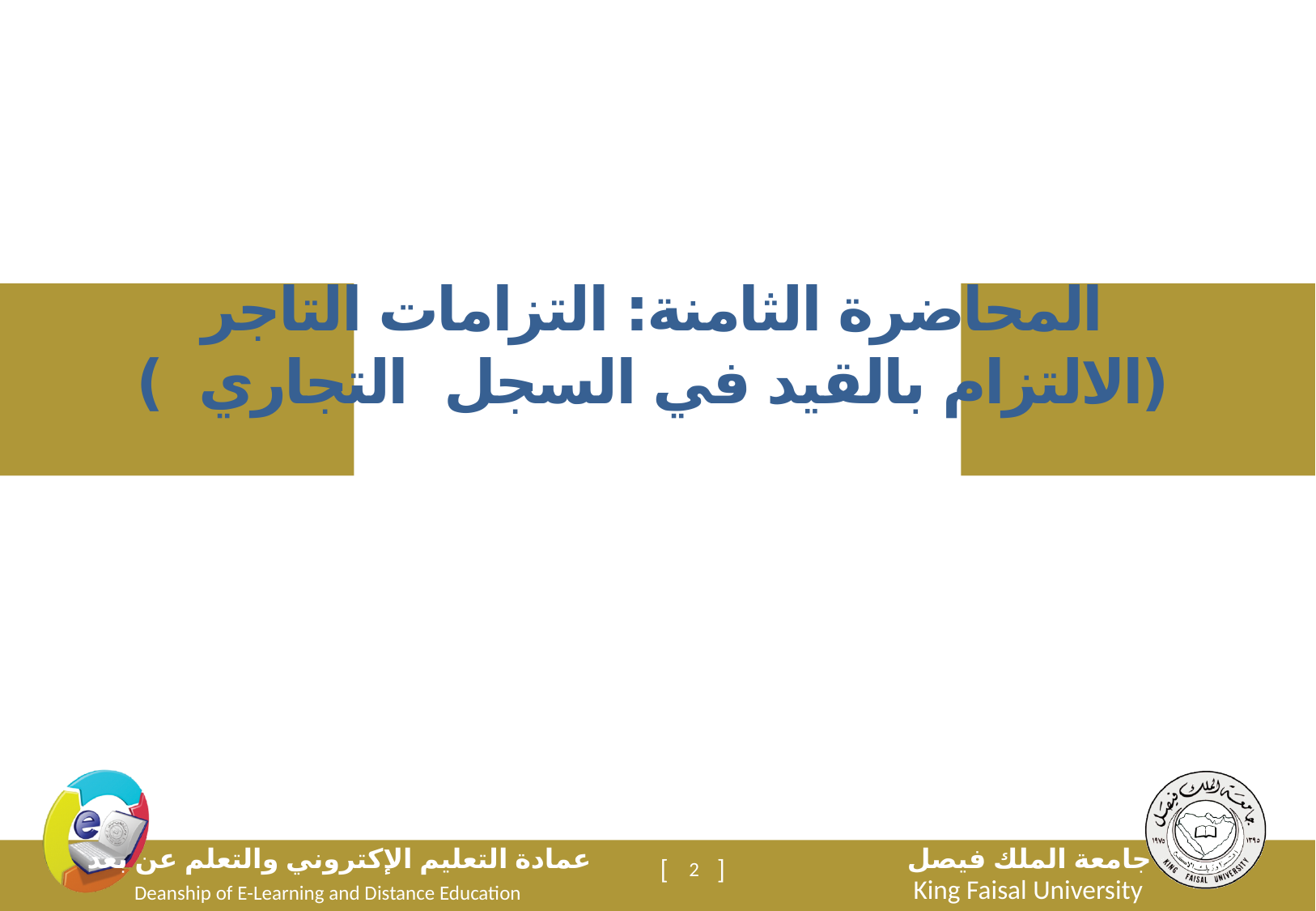

# المحاضرة الثامنة: التزامات التاجر (الالتزام بالقيد في السجل  التجاري  )
2